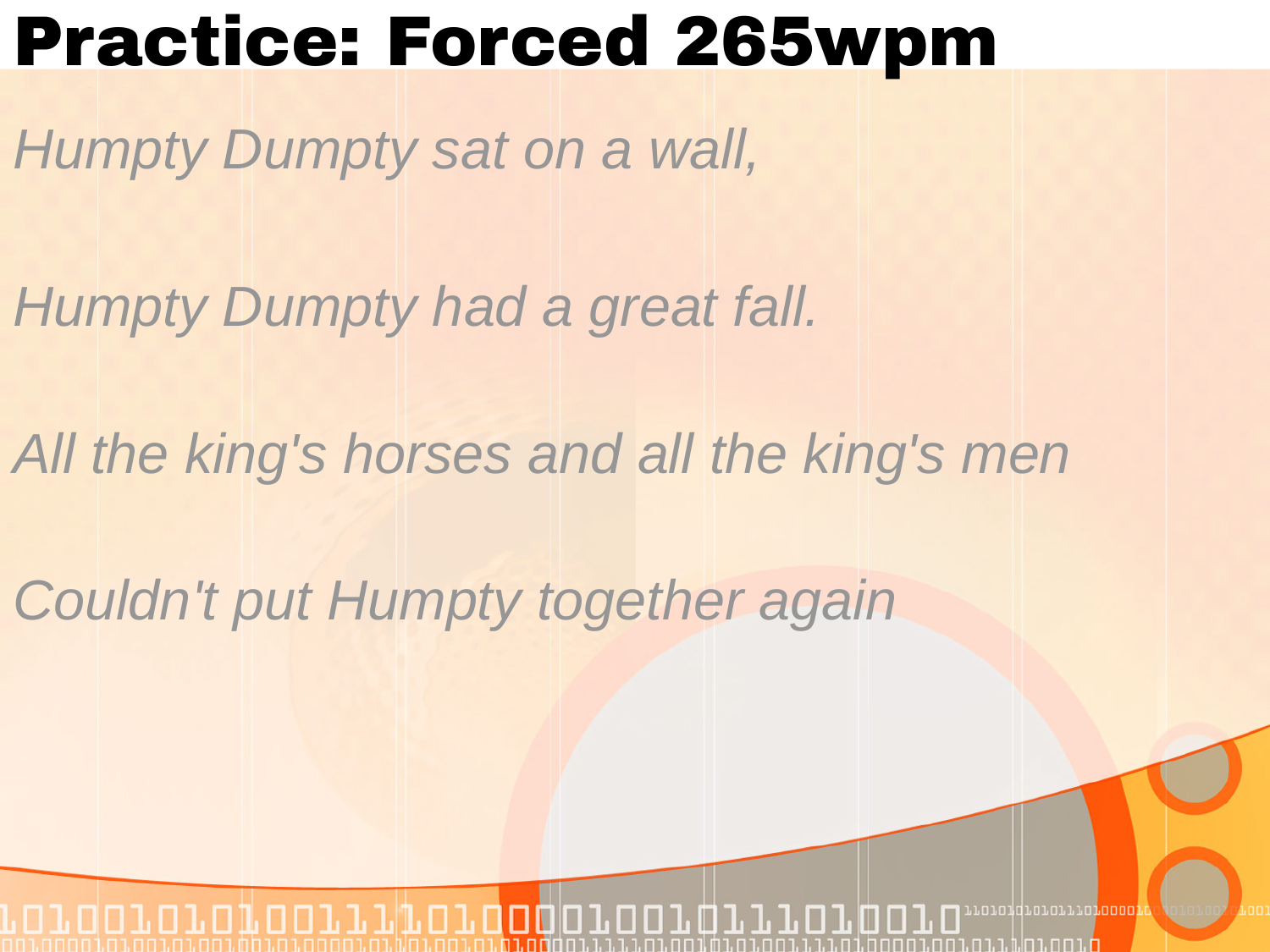

# Practice: Forced 265wpm
Humpty Dumpty sat on a wall,

Humpty Dumpty had a great fall.
All the king's horses and all the king's men
Couldn't put Humpty together again